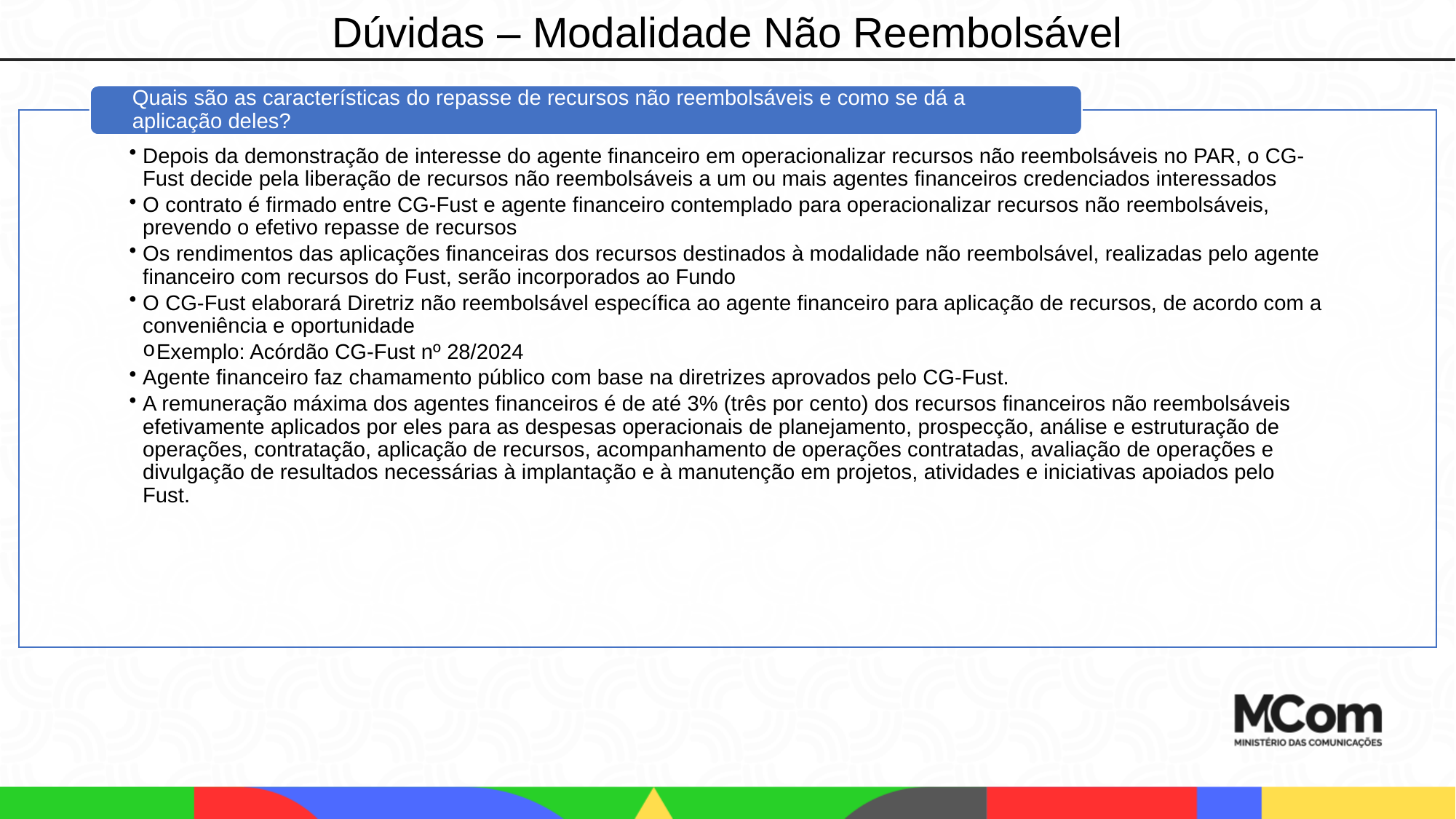

Dúvidas – Modalidade Não Reembolsável
Depois da demonstração de interesse do agente financeiro em operacionalizar recursos não reembolsáveis no PAR, o CG-Fust decide pela liberação de recursos não reembolsáveis a um ou mais agentes financeiros credenciados interessados
O contrato é firmado entre CG-Fust e agente financeiro contemplado para operacionalizar recursos não reembolsáveis, prevendo o efetivo repasse de recursos
Os rendimentos das aplicações financeiras dos recursos destinados à modalidade não reembolsável, realizadas pelo agente financeiro com recursos do Fust, serão incorporados ao Fundo
O CG-Fust elaborará Diretriz não reembolsável específica ao agente financeiro para aplicação de recursos, de acordo com a conveniência e oportunidade
Exemplo: Acórdão CG-Fust nº 28/2024
Agente financeiro faz chamamento público com base na diretrizes aprovados pelo CG-Fust.
A remuneração máxima dos agentes financeiros é de até 3% (três por cento) dos recursos financeiros não reembolsáveis efetivamente aplicados por eles para as despesas operacionais de planejamento, prospecção, análise e estruturação de operações, contratação, aplicação de recursos, acompanhamento de operações contratadas, avaliação de operações e divulgação de resultados necessárias à implantação e à manutenção em projetos, atividades e iniciativas apoiados pelo Fust.
Quais são as características do repasse de recursos não reembolsáveis e como se dá a aplicação deles?